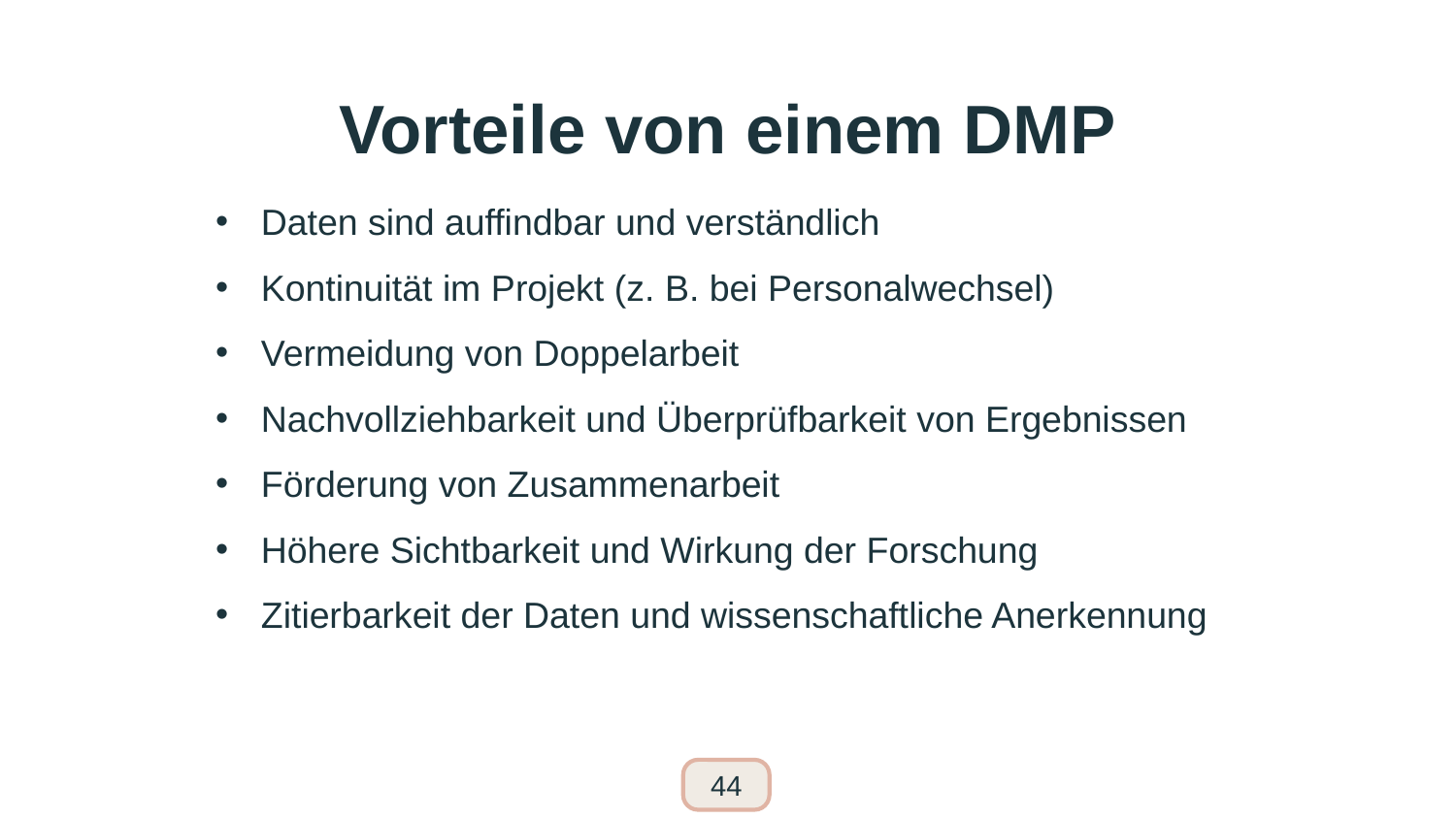

# Vorteile von einem DMP

Daten sind auffindbar und verständlich
Kontinuität im Projekt (z. B. bei Personalwechsel)
Vermeidung von Doppelarbeit
Nachvollziehbarkeit und Überprüfbarkeit von Ergebnissen
Förderung von Zusammenarbeit
Höhere Sichtbarkeit und Wirkung der Forschung
Zitierbarkeit der Daten und wissenschaftliche Anerkennung